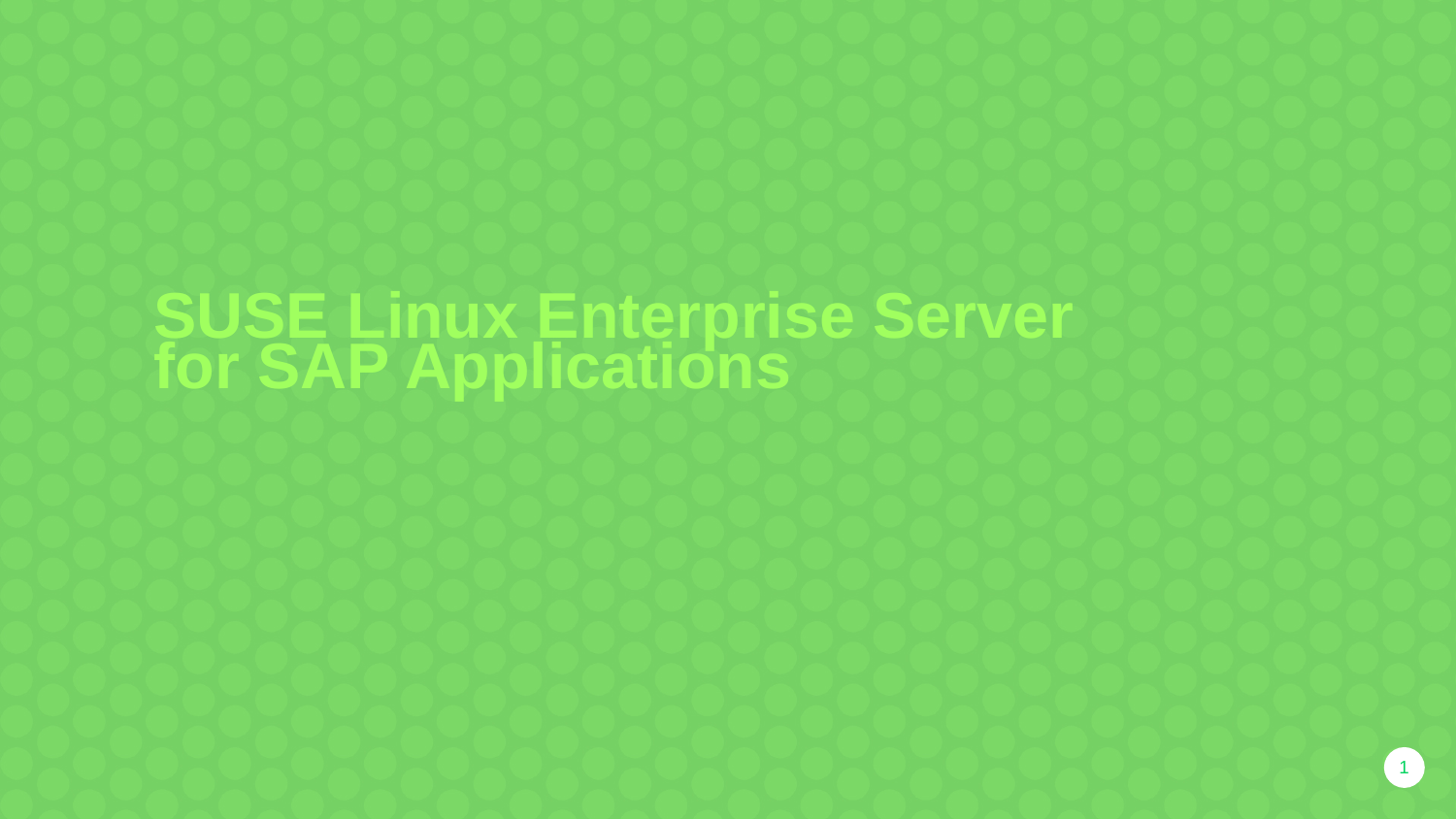

# SUSE Linux Enterprise Server for SAP Applications
1